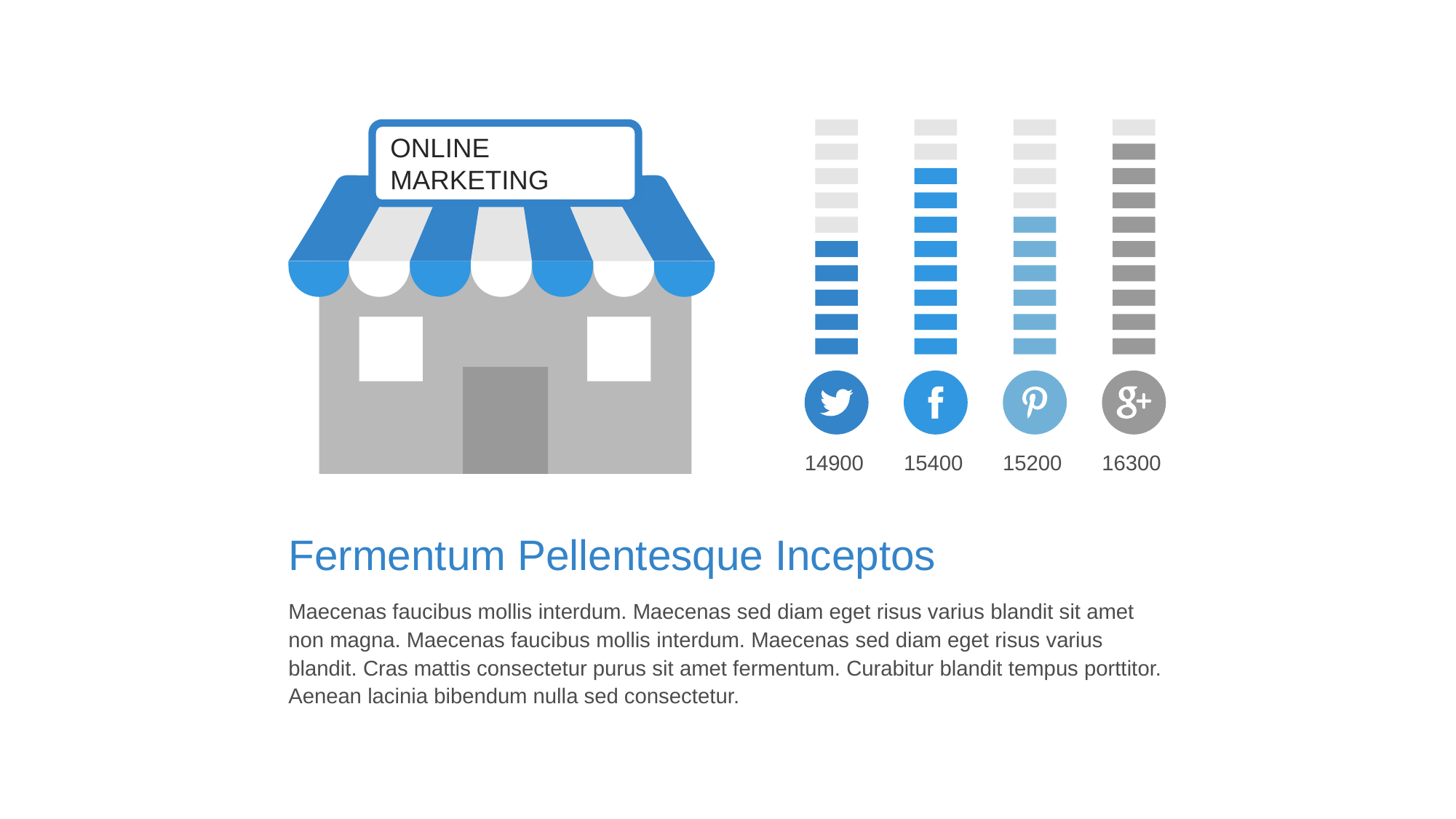

14900
15400
15200
16300
Online Marketing

Fermentum Pellentesque Inceptos
Maecenas faucibus mollis interdum. Maecenas sed diam eget risus varius blandit sit amet non magna. Maecenas faucibus mollis interdum. Maecenas sed diam eget risus varius blandit. Cras mattis consectetur purus sit amet fermentum. Curabitur blandit tempus porttitor. Aenean lacinia bibendum nulla sed consectetur.